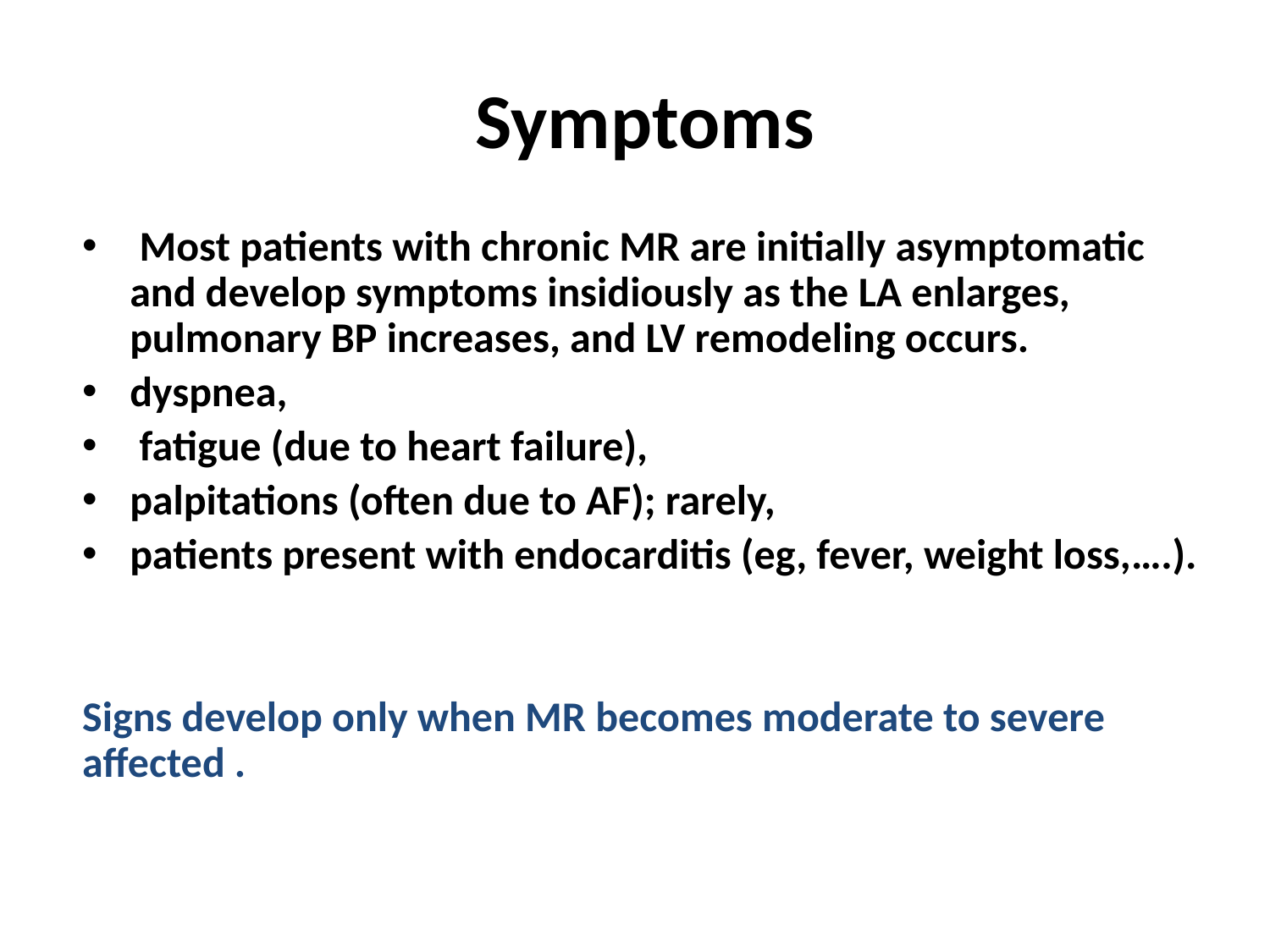

# Symptoms
 Most patients with chronic MR are initially asymptomatic and develop symptoms insidiously as the LA enlarges, pulmonary BP increases, and LV remodeling occurs.
dyspnea,
 fatigue (due to heart failure),
palpitations (often due to AF); rarely,
patients present with endocarditis (eg, fever, weight loss,….).

Signs develop only when MR becomes moderate to severe affected .